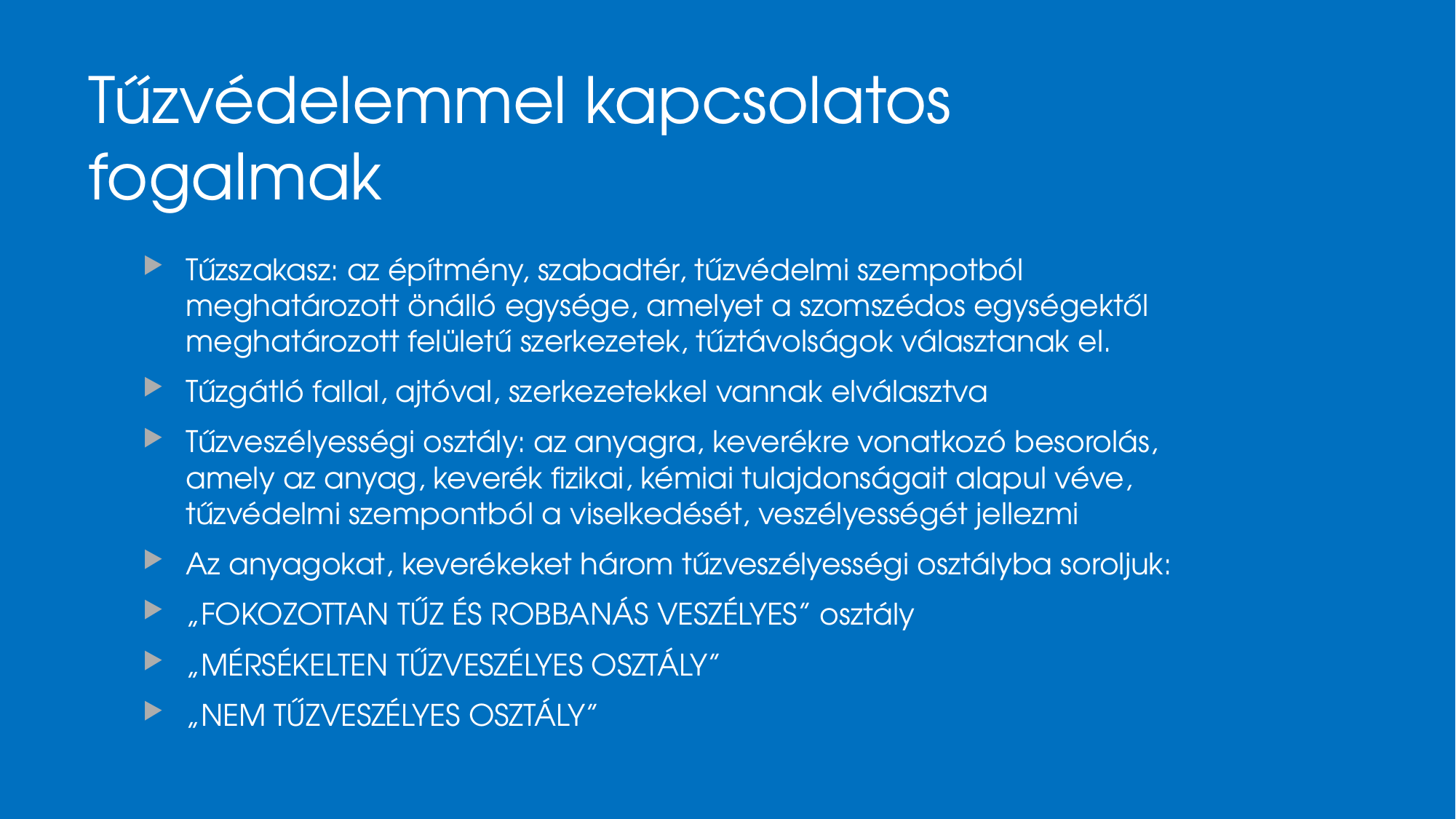

# Tűzvédelemmel kapcsolatos fogalmak
Tűzszakasz: az építmény, szabadtér, tűzvédelmi szempotból meghatározott önálló egysége, amelyet a szomszédos egységektől meghatározott felületű szerkezetek, tűztávolságok választanak el.
Tűzgátló fallal, ajtóval, szerkezetekkel vannak elválasztva
Tűzveszélyességi osztály: az anyagra, keverékre vonatkozó besorolás, amely az anyag, keverék fizikai, kémiai tulajdonságait alapul véve, tűzvédelmi szempontból a viselkedését, veszélyességét jellezmi
Az anyagokat, keverékeket három tűzveszélyességi osztályba soroljuk:
„FOKOZOTTAN TŰZ ÉS ROBBANÁS VESZÉLYES” osztály
„MÉRSÉKELTEN TŰZVESZÉLYES OSZTÁLY”
„NEM TŰZVESZÉLYES OSZTÁLY”